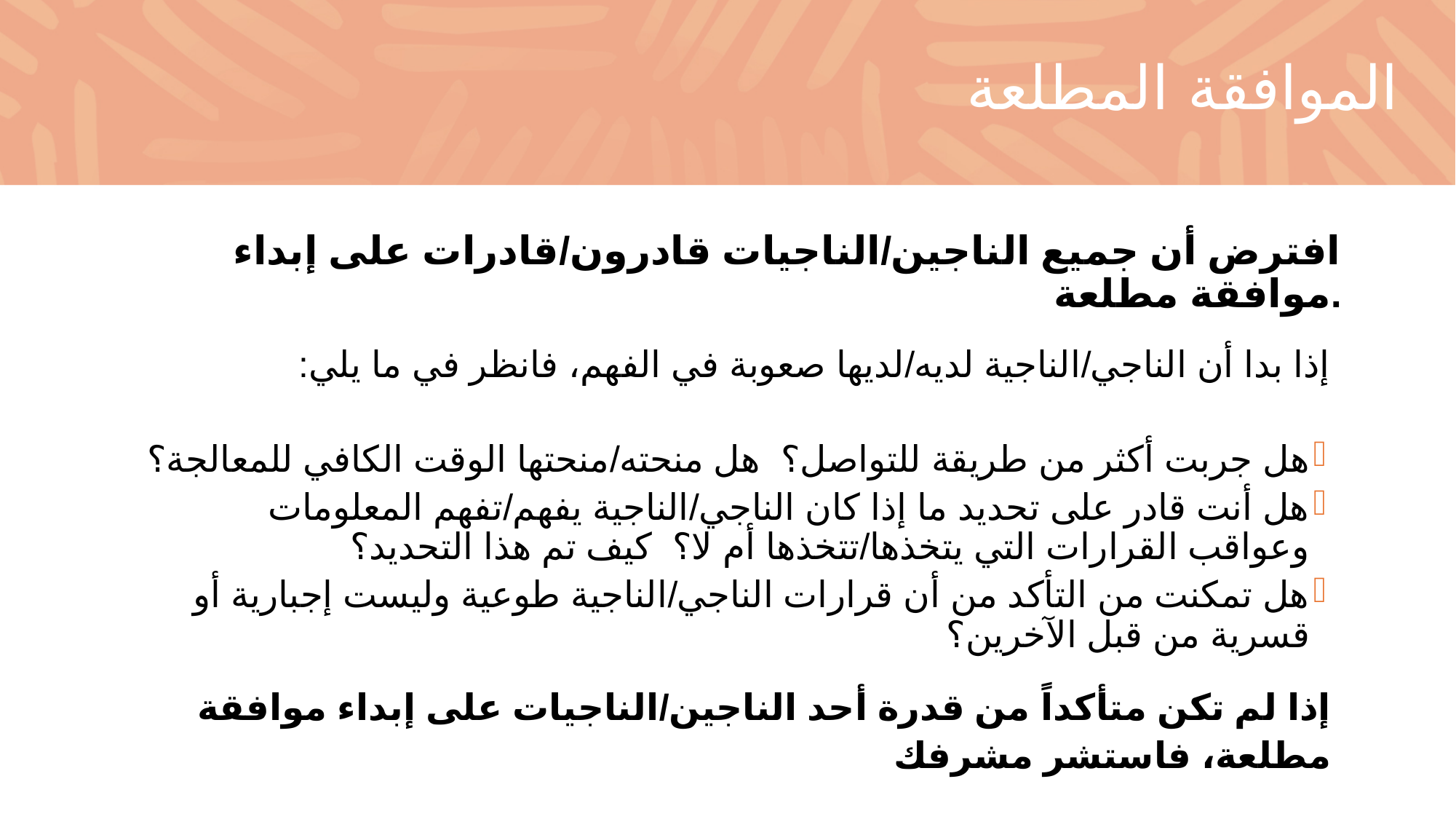

# الموافقة المطلعة
افترض أن جميع الناجين/الناجيات قادرون/قادرات على إبداء موافقة مطلعة.
إذا بدا أن الناجي/الناجية لديه/لديها صعوبة في الفهم، فانظر في ما يلي:

هل جربت أكثر من طريقة للتواصل؟  هل منحته/منحتها الوقت الكافي للمعالجة؟
هل أنت قادر على تحديد ما إذا كان الناجي/الناجية يفهم/تفهم المعلومات وعواقب القرارات التي يتخذها/تتخذها أم لا؟  كيف تم هذا التحديد؟
هل تمكنت من التأكد من أن قرارات الناجي/الناجية طوعية وليست إجبارية أو قسرية من قبل الآخرين؟
إذا لم تكن متأكداً من قدرة أحد الناجين/الناجيات على إبداء موافقة مطلعة، فاستشر مشرفك